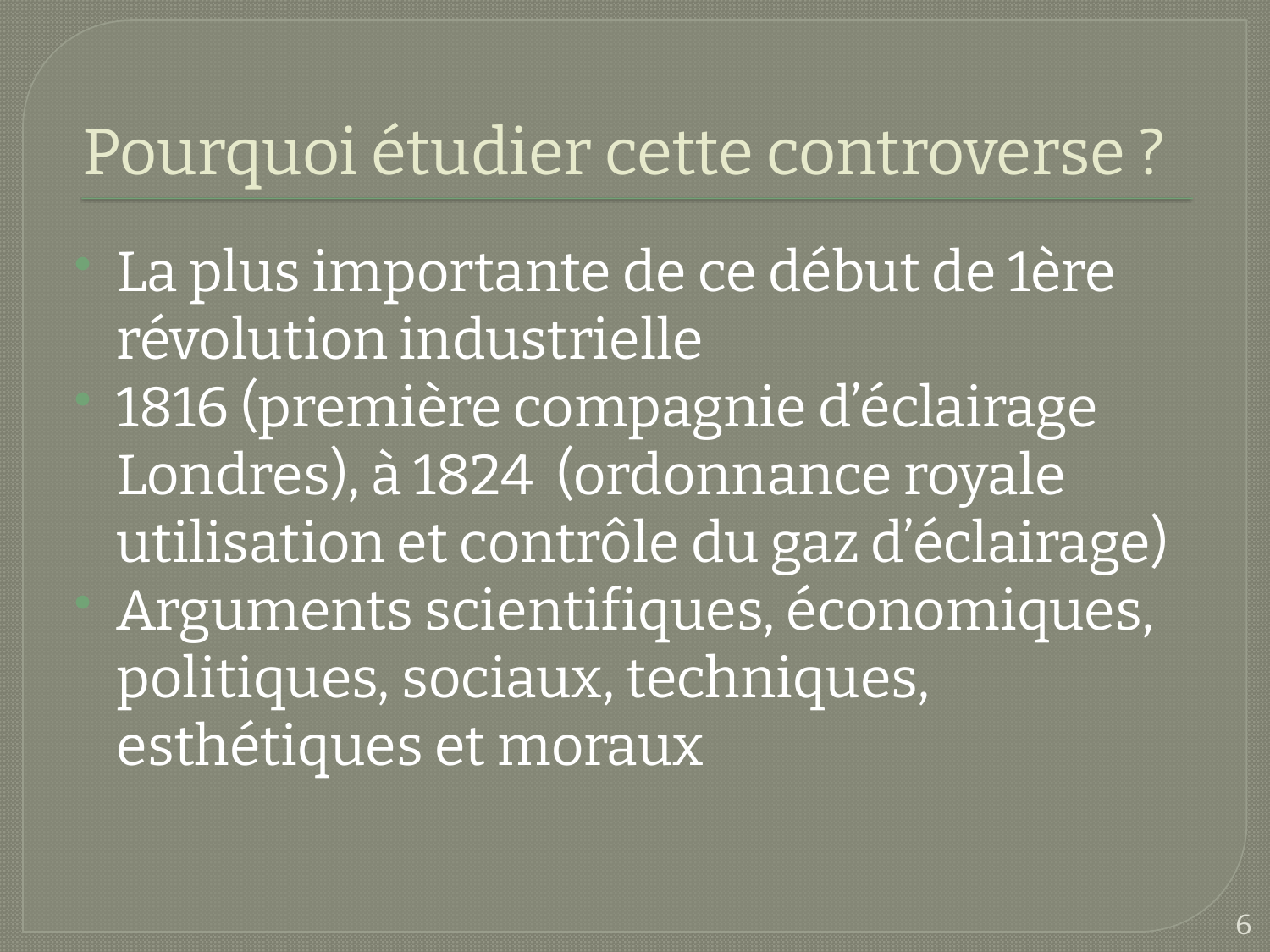

# Pourquoi étudier cette controverse ?
La plus importante de ce début de 1ère révolution industrielle
1816 (première compagnie d’éclairage Londres), à 1824  (ordonnance royale utilisation et contrôle du gaz d’éclairage)
Arguments scientifiques, économiques, politiques, sociaux, techniques, esthétiques et moraux

6